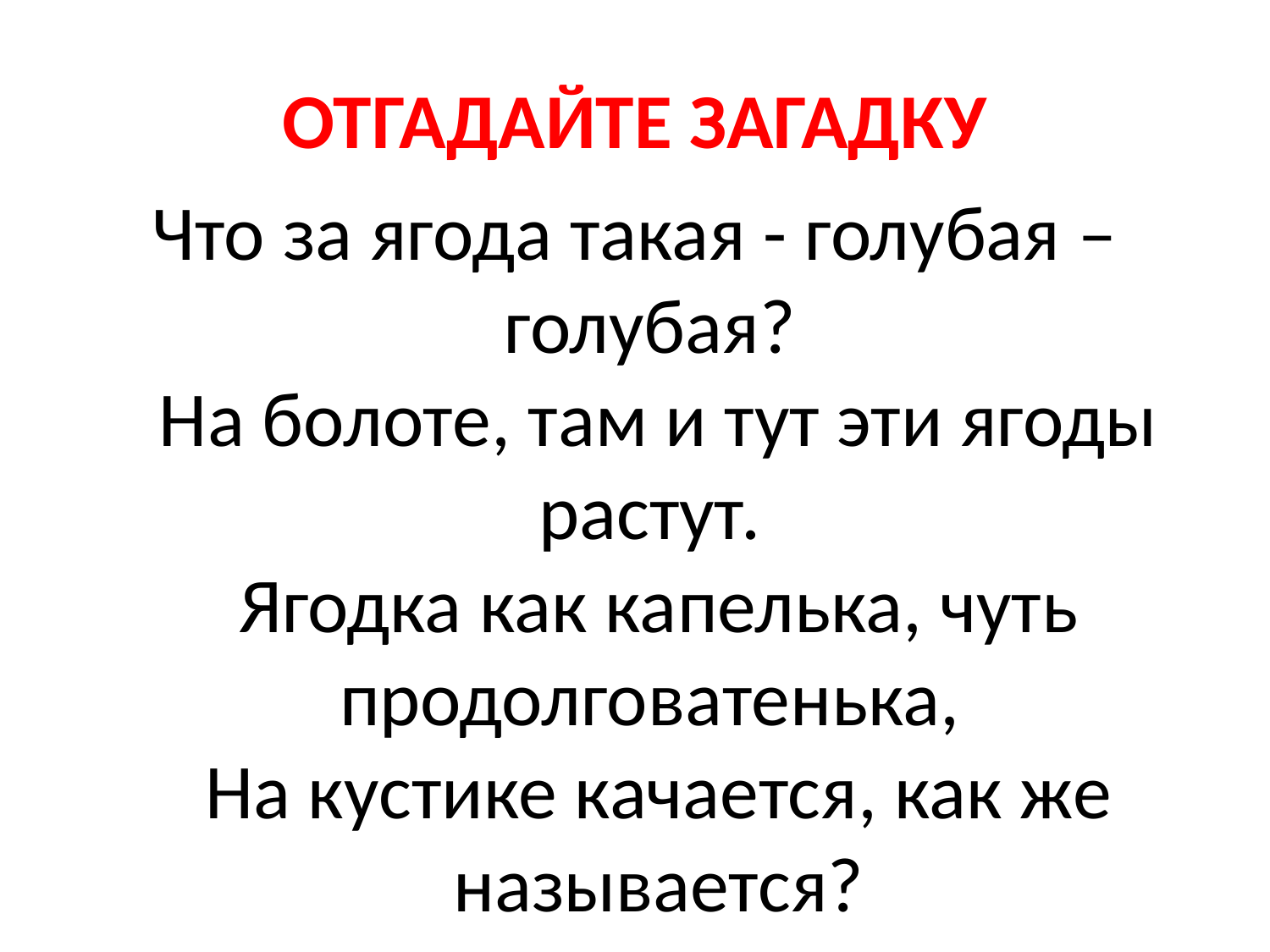

# ОТГАДАЙТЕ ЗАГАДКУ
Что за ягода такая - голубая – голубая? 
На болоте, там и тут эти ягоды растут. 
Ягодка как капелька, чуть продолговатенька, 
На кустике качается, как же называется?